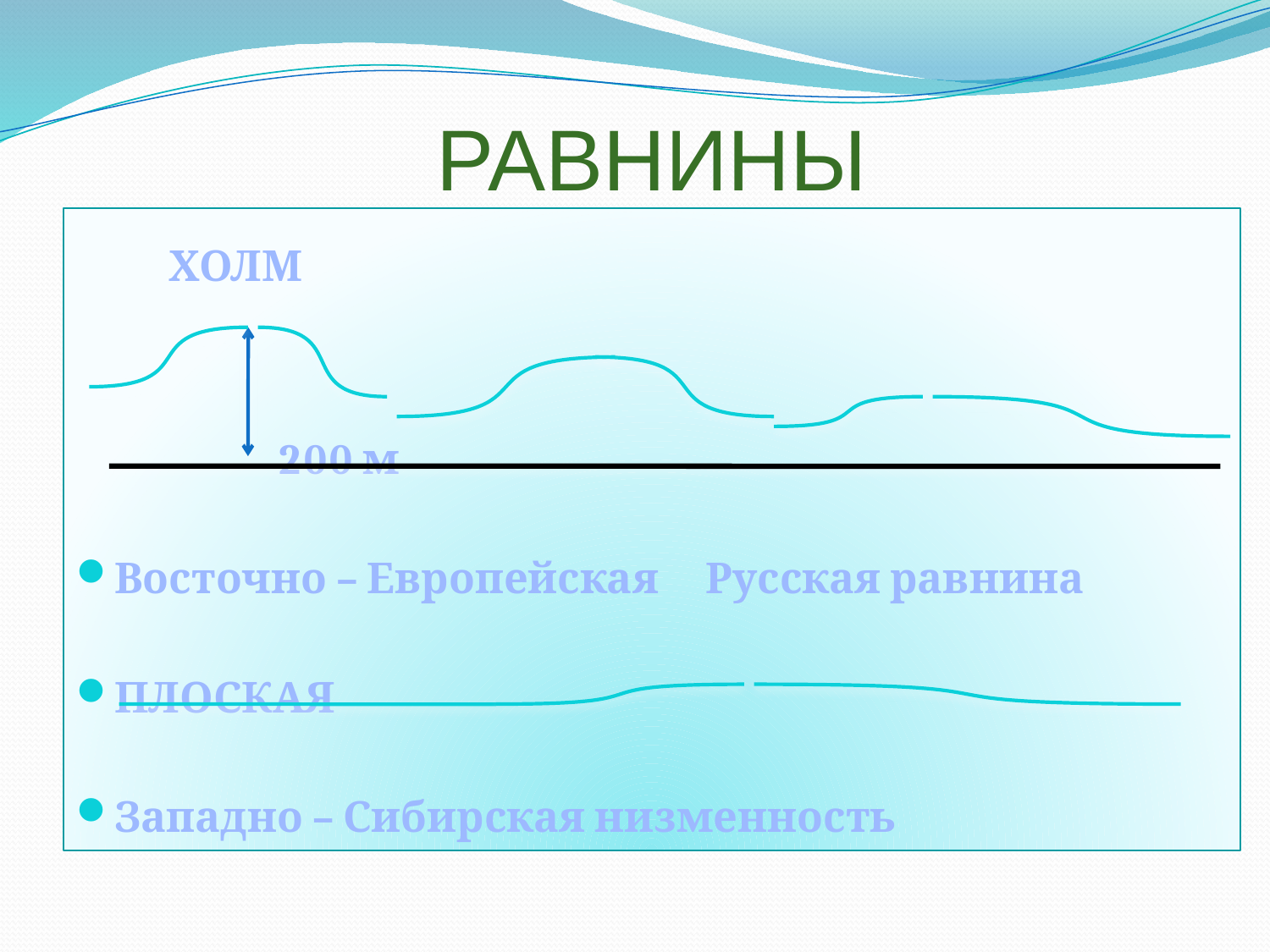

# РАВНИНЫ

          ХОЛМ

                                                                    200 м

Восточно – Европейская     Русская равнина

ПЛОСКАЯ

Западно – Сибирская низменность